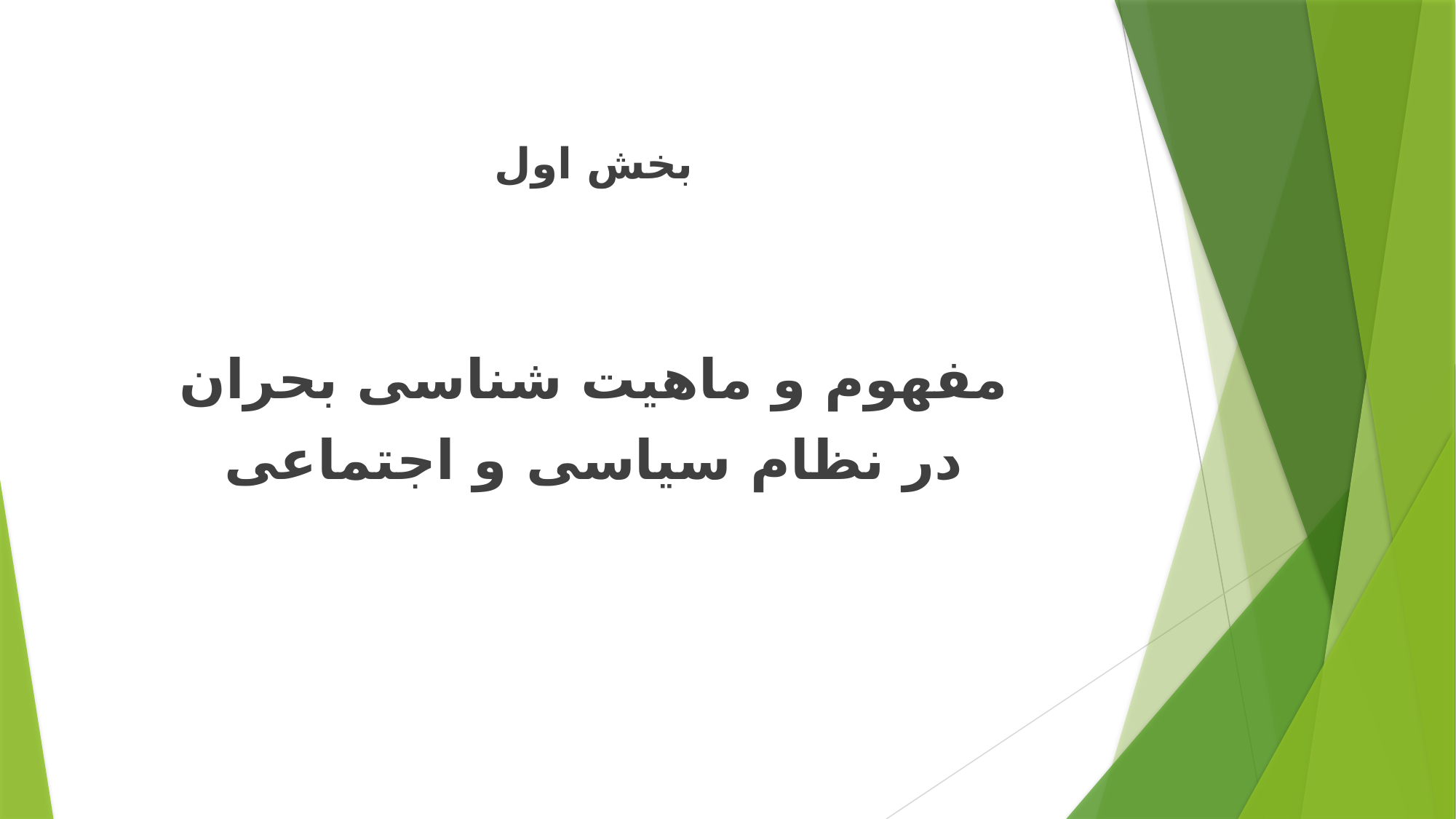

# بخش اول

مفهوم و ماهیت شناسی بحران
در نظام سیاسی و اجتماعی